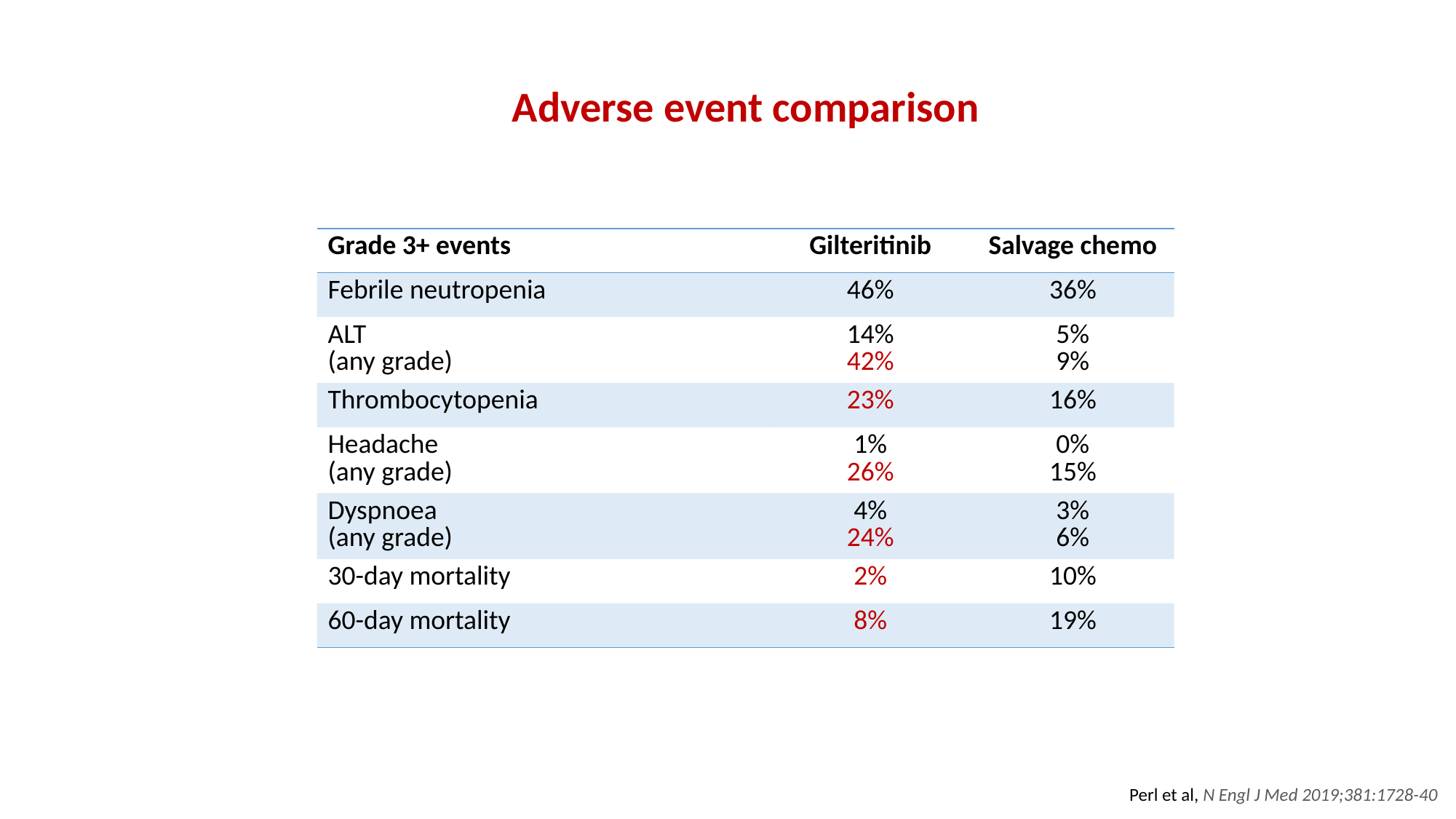

Adverse event comparison
| Grade 3+ events | Gilteritinib | Salvage chemo |
| --- | --- | --- |
| Febrile neutropenia | 46% | 36% |
| ALT (any grade) | 14% 42% | 5% 9% |
| Thrombocytopenia | 23% | 16% |
| Headache (any grade) | 1% 26% | 0% 15% |
| Dyspnoea (any grade) | 4% 24% | 3% 6% |
| 30-day mortality | 2% | 10% |
| 60-day mortality | 8% | 19% |
Perl et al, N Engl J Med 2019;381:1728-40